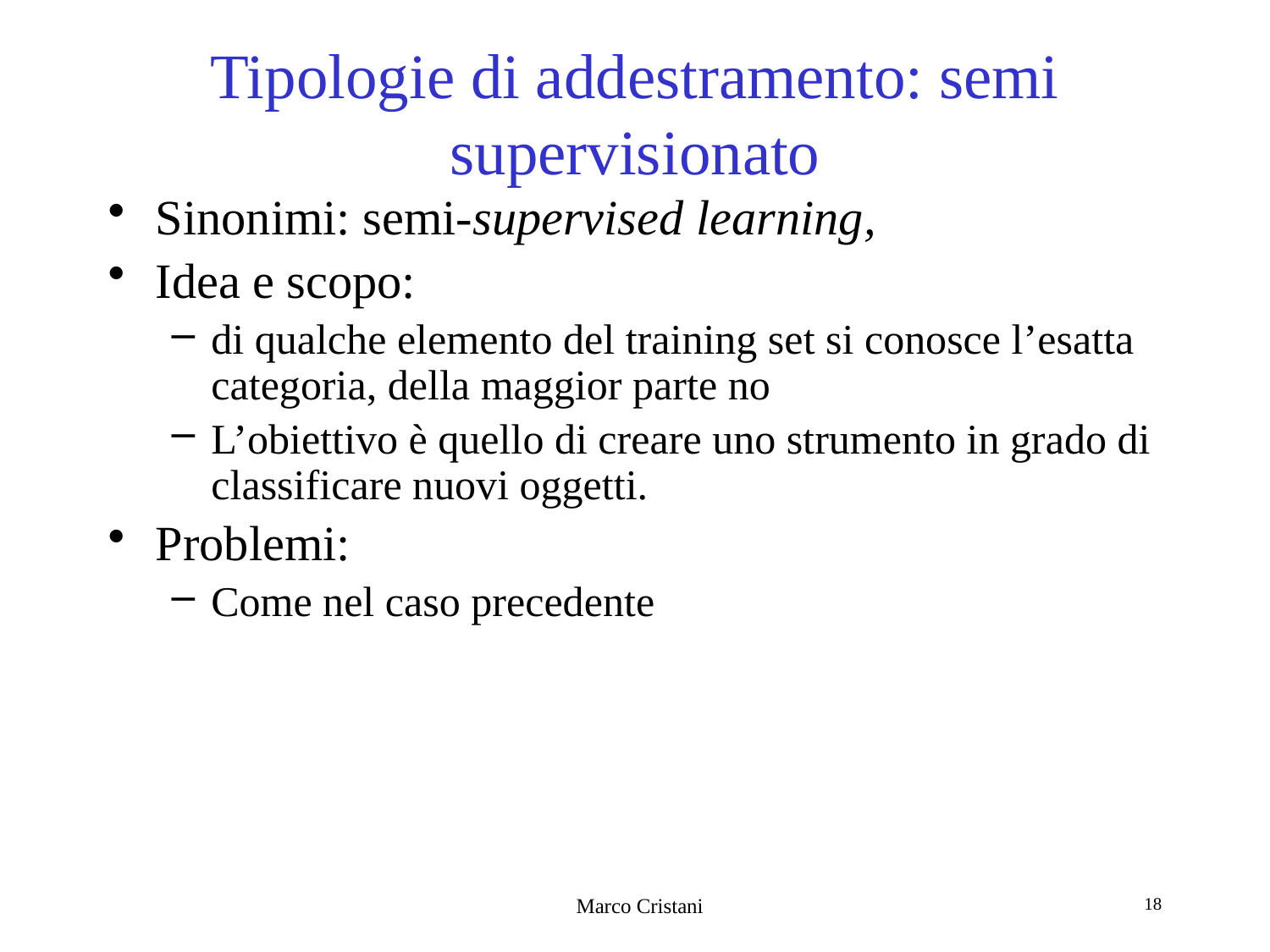

# Tipologie di addestramento: semi supervisionato
Sinonimi: semi-supervised learning,
Idea e scopo:
di qualche elemento del training set si conosce l’esatta categoria, della maggior parte no
L’obiettivo è quello di creare uno strumento in grado di classificare nuovi oggetti.
Problemi:
Come nel caso precedente
Marco Cristani
18